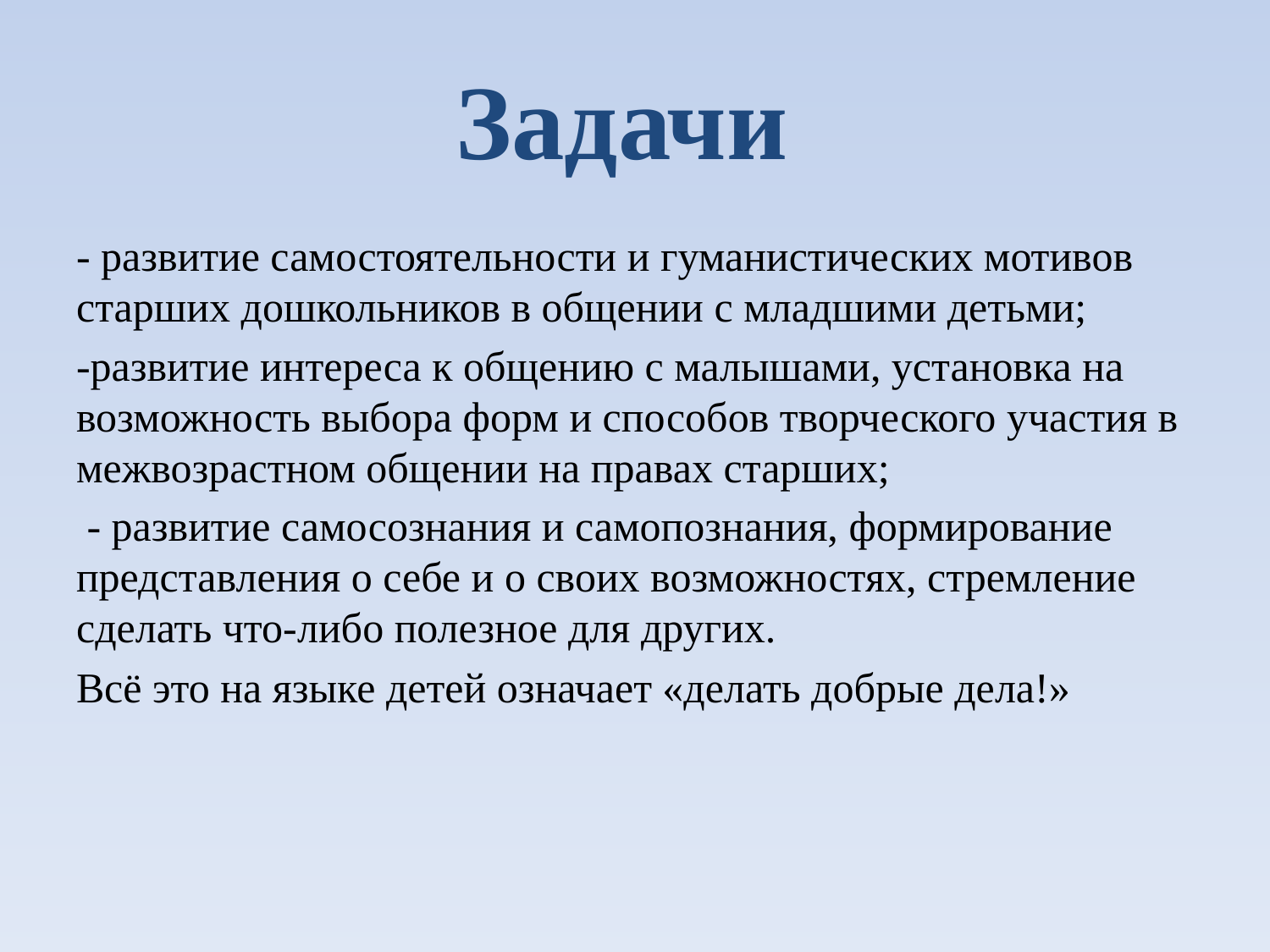

# Задачи
- развитие самостоятельности и гуманистических мотивов старших дошкольников в общении с младшими детьми;
-развитие интереса к общению с малышами, установка на возможность выбора форм и способов творческого участия в межвозрастном общении на правах старших;
 - развитие самосознания и самопознания, формирование представления о себе и о своих возможностях, стремление сделать что-либо полезное для других.
Всё это на языке детей означает «делать добрые дела!»